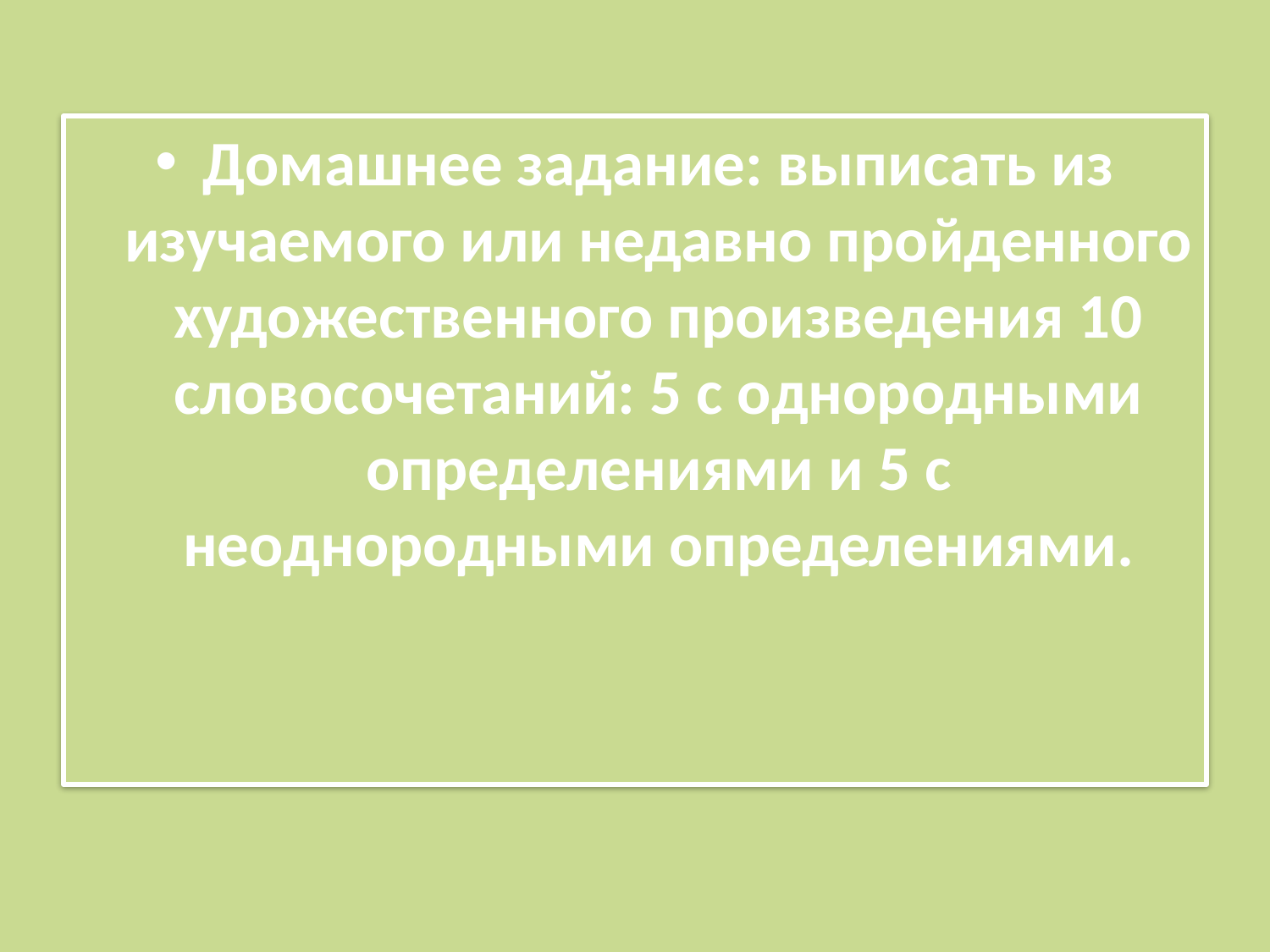

Домашнее задание: выписать из изучаемого или недавно пройденного художественного произведения 10 словосочетаний: 5 с однородными определениями и 5 с неоднородными определениями.